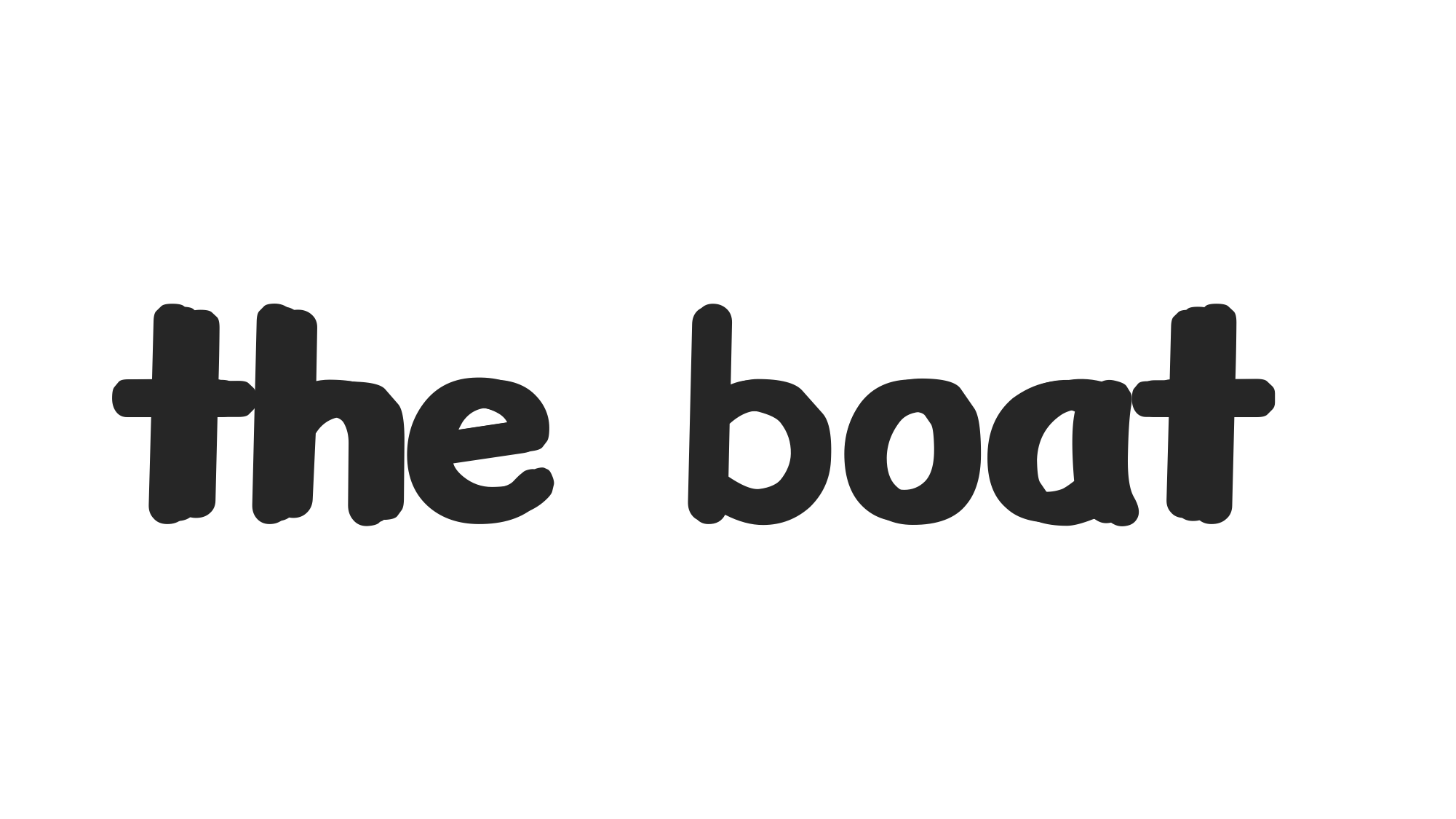

# the boat
the boat
the boat